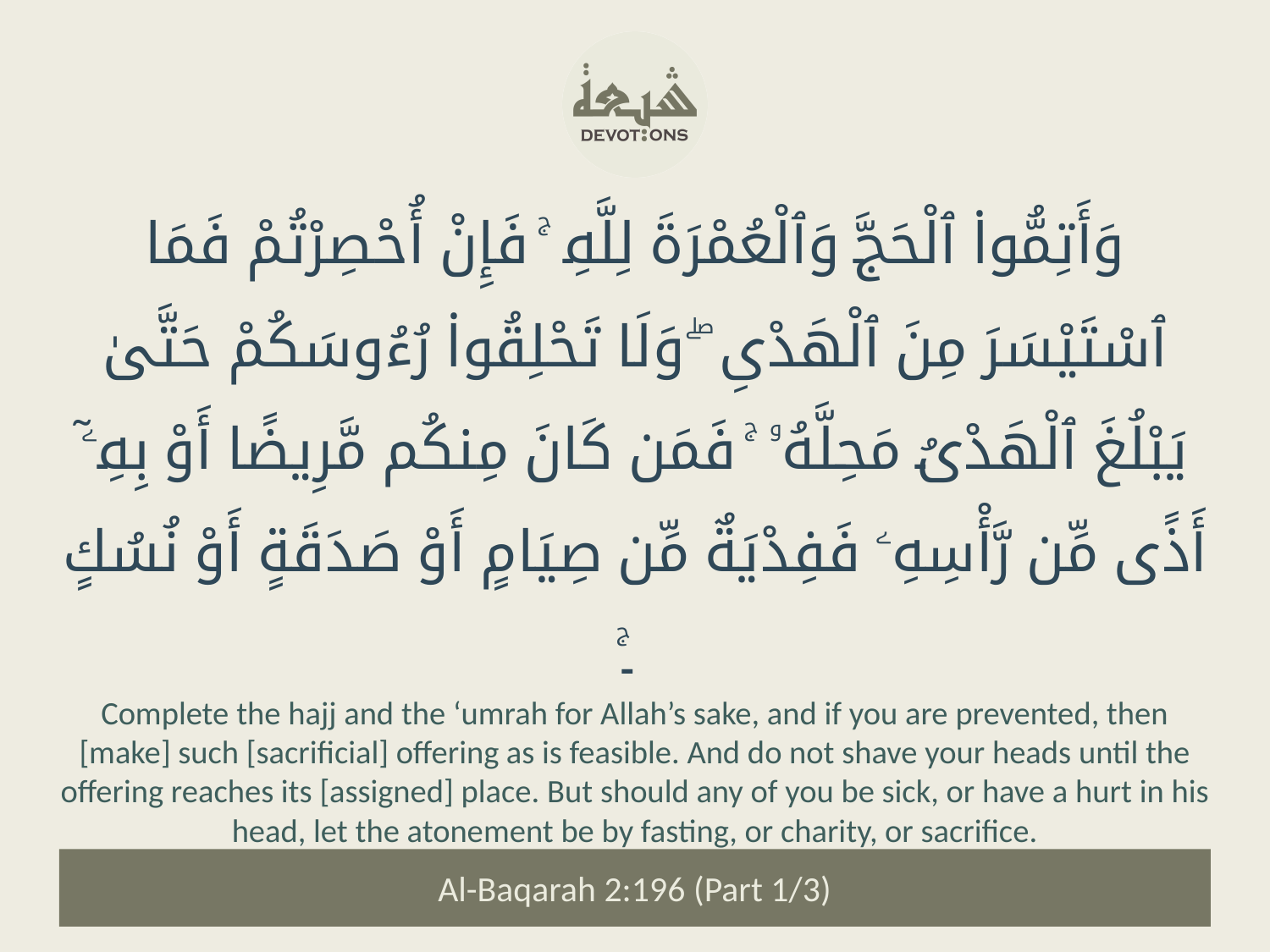

وَأَتِمُّوا۟ ٱلْحَجَّ وَٱلْعُمْرَةَ لِلَّهِ ۚ فَإِنْ أُحْصِرْتُمْ فَمَا ٱسْتَيْسَرَ مِنَ ٱلْهَدْىِ ۖ وَلَا تَحْلِقُوا۟ رُءُوسَكُمْ حَتَّىٰ يَبْلُغَ ٱلْهَدْىُ مَحِلَّهُۥ ۚ فَمَن كَانَ مِنكُم مَّرِيضًا أَوْ بِهِۦٓ أَذًى مِّن رَّأْسِهِۦ فَفِدْيَةٌ مِّن صِيَامٍ أَوْ صَدَقَةٍ أَوْ نُسُكٍ  ۔ۚ
Complete the hajj and the ‘umrah for Allah’s sake, and if you are prevented, then [make] such [sacrificial] offering as is feasible. And do not shave your heads until the offering reaches its [assigned] place. But should any of you be sick, or have a hurt in his head, let the atonement be by fasting, or charity, or sacrifice.
Al-Baqarah 2:196 (Part 1/3)